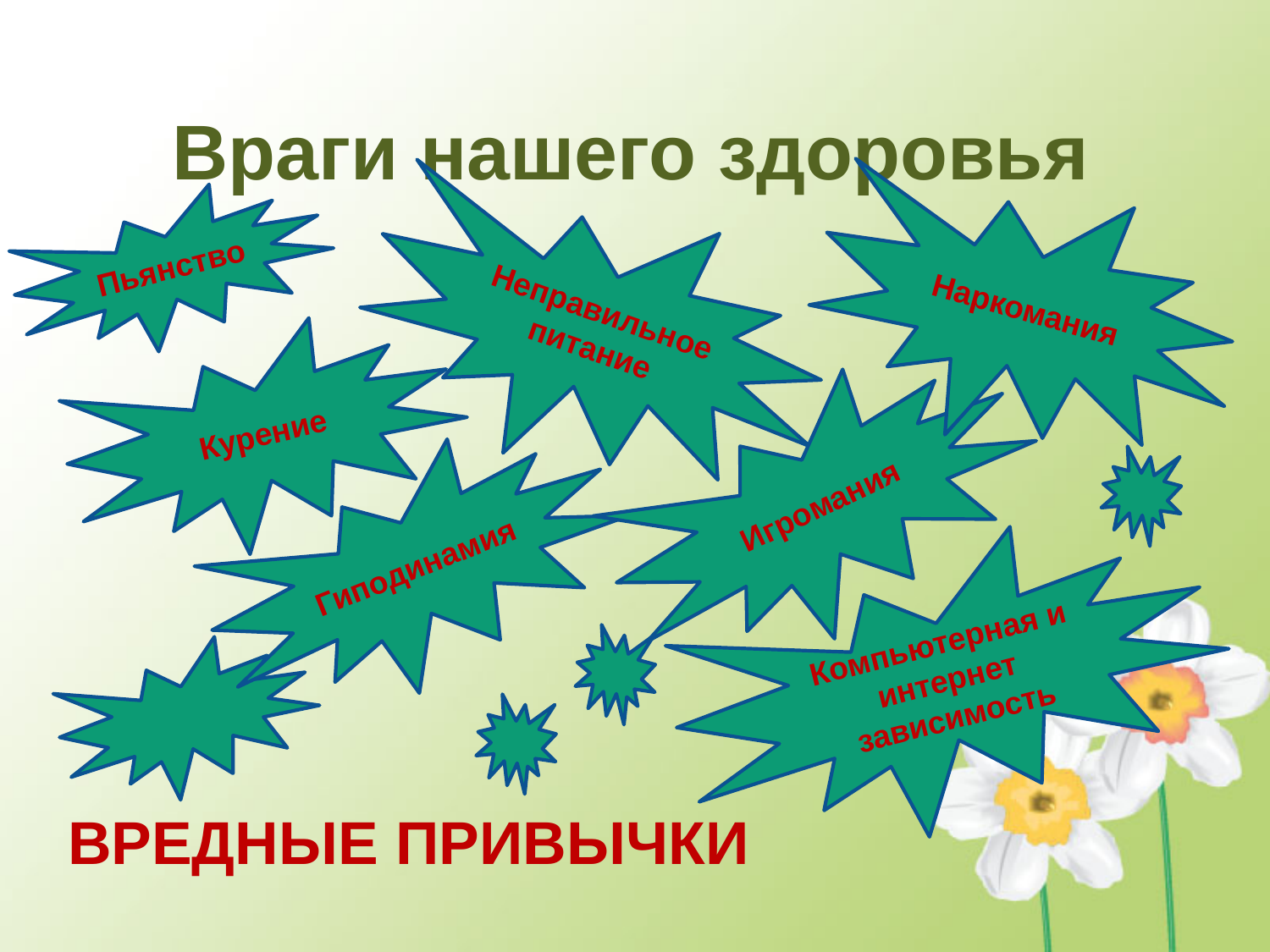

# Враги нашего здоровья
Наркомания
Пьянство
Неправильное питание

ВРЕДНЫЕ ПРИВЫЧКИ
Курение
Игромания

Гиподинамия
Компьютерная и интернет зависимость